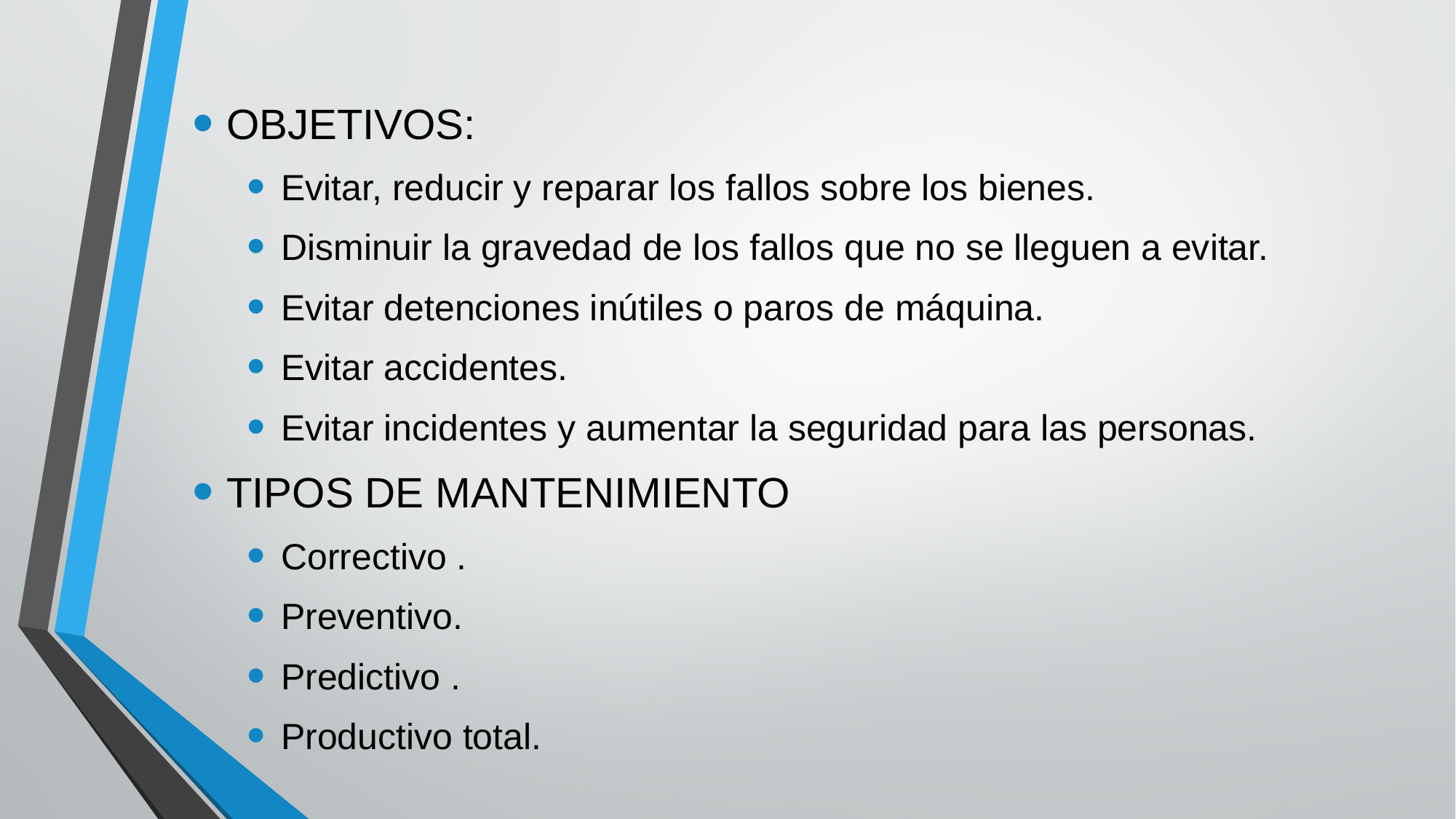

OBJETIVOS:
Evitar, reducir y reparar los fallos sobre los bienes.
Disminuir la gravedad de los fallos que no se lleguen a evitar.
Evitar detenciones inútiles o paros de máquina.
Evitar accidentes.
Evitar incidentes y aumentar la seguridad para las personas.
TIPOS DE MANTENIMIENTO
Correctivo .
Preventivo.
Predictivo .
Productivo total.